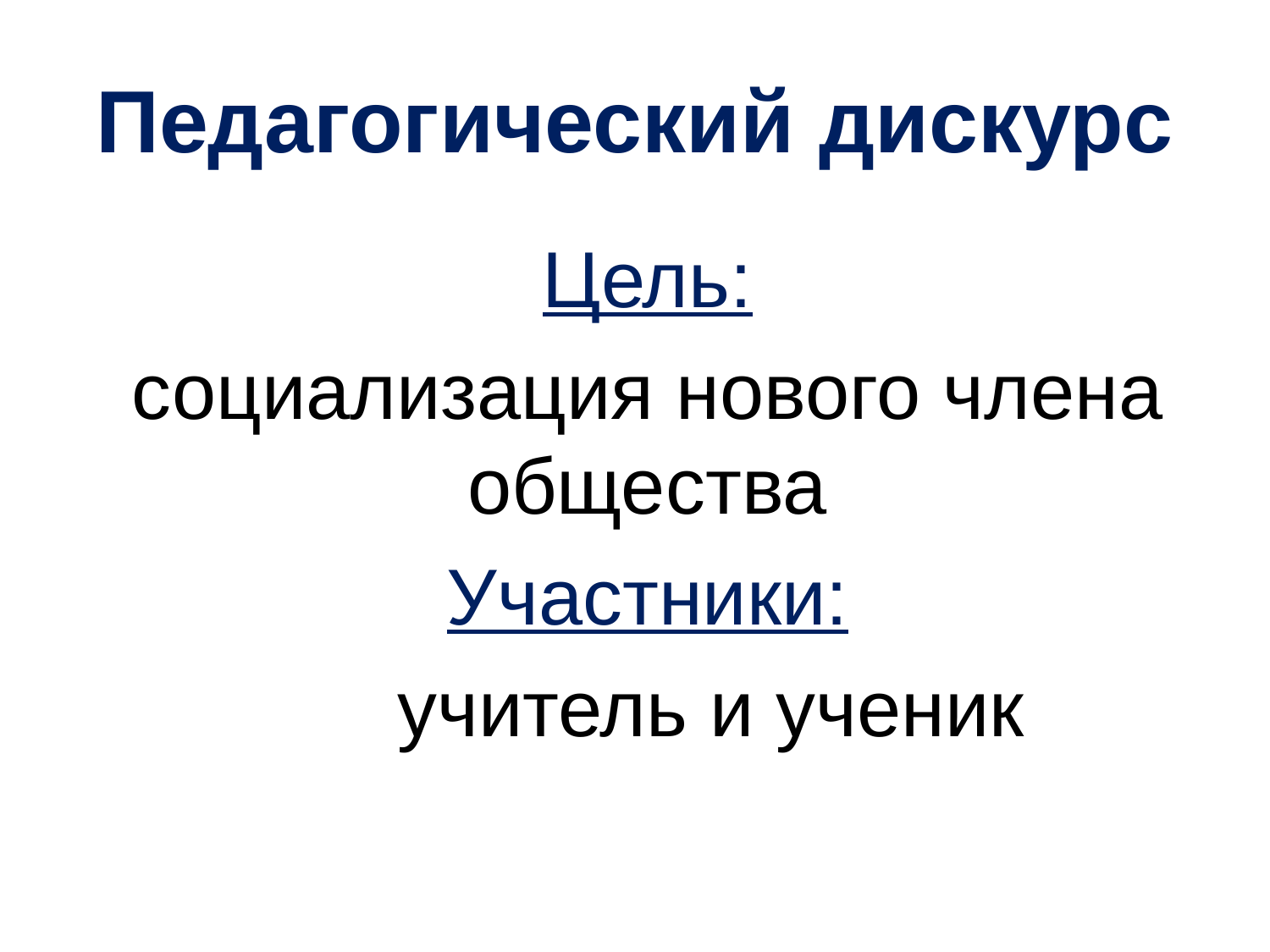

# Педагогический дискурс
Цель:
социализация нового члена общества
Участники:
	учитель и ученик